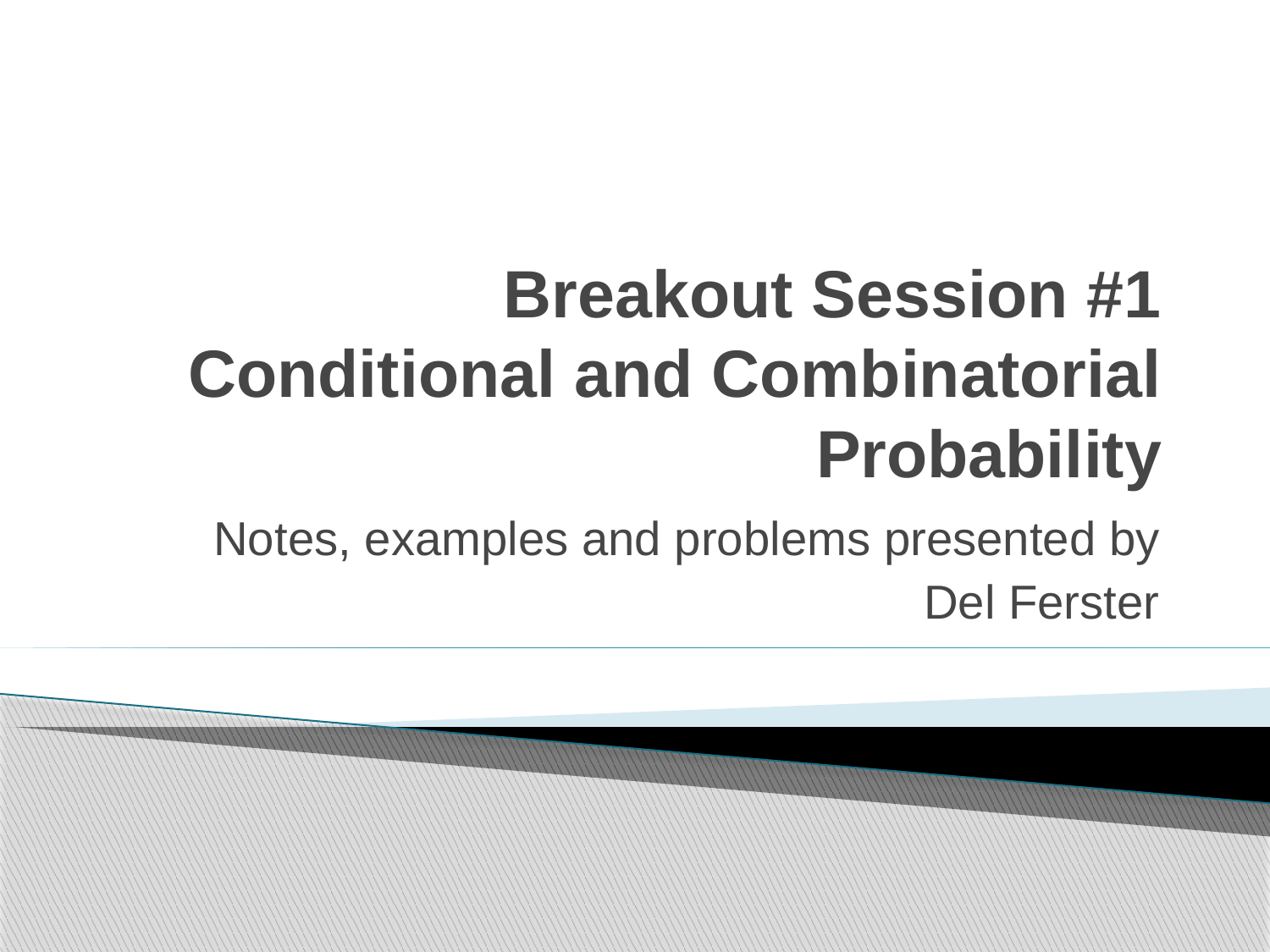

# Breakout Session #1 Conditional and Combinatorial Probability
Notes, examples and problems presented by
Del Ferster